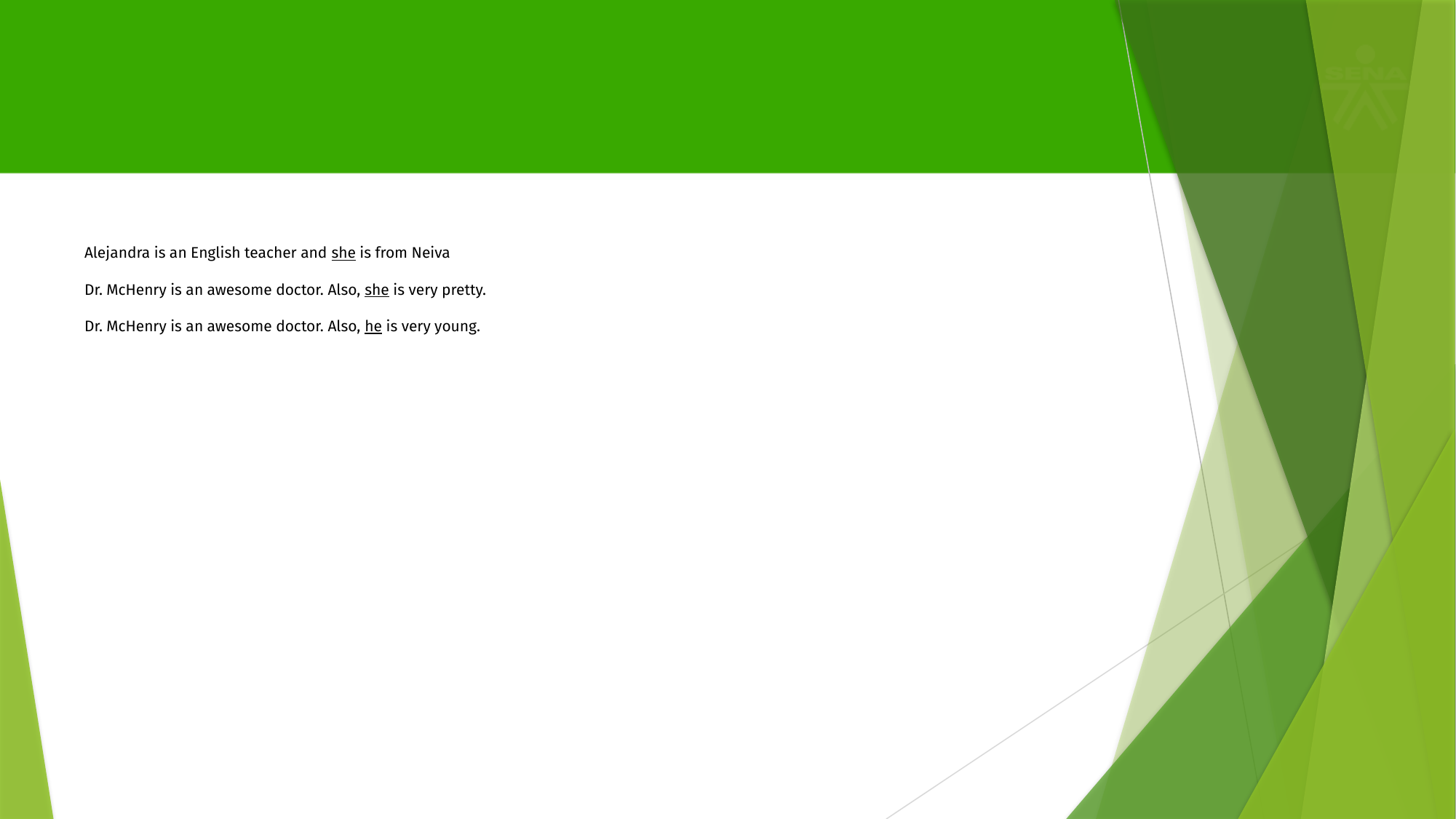

# Alejandra is an English teacher and she is from Neiva Dr. McHenry is an awesome doctor. Also, she is very pretty. Dr. McHenry is an awesome doctor. Also, he is very young.